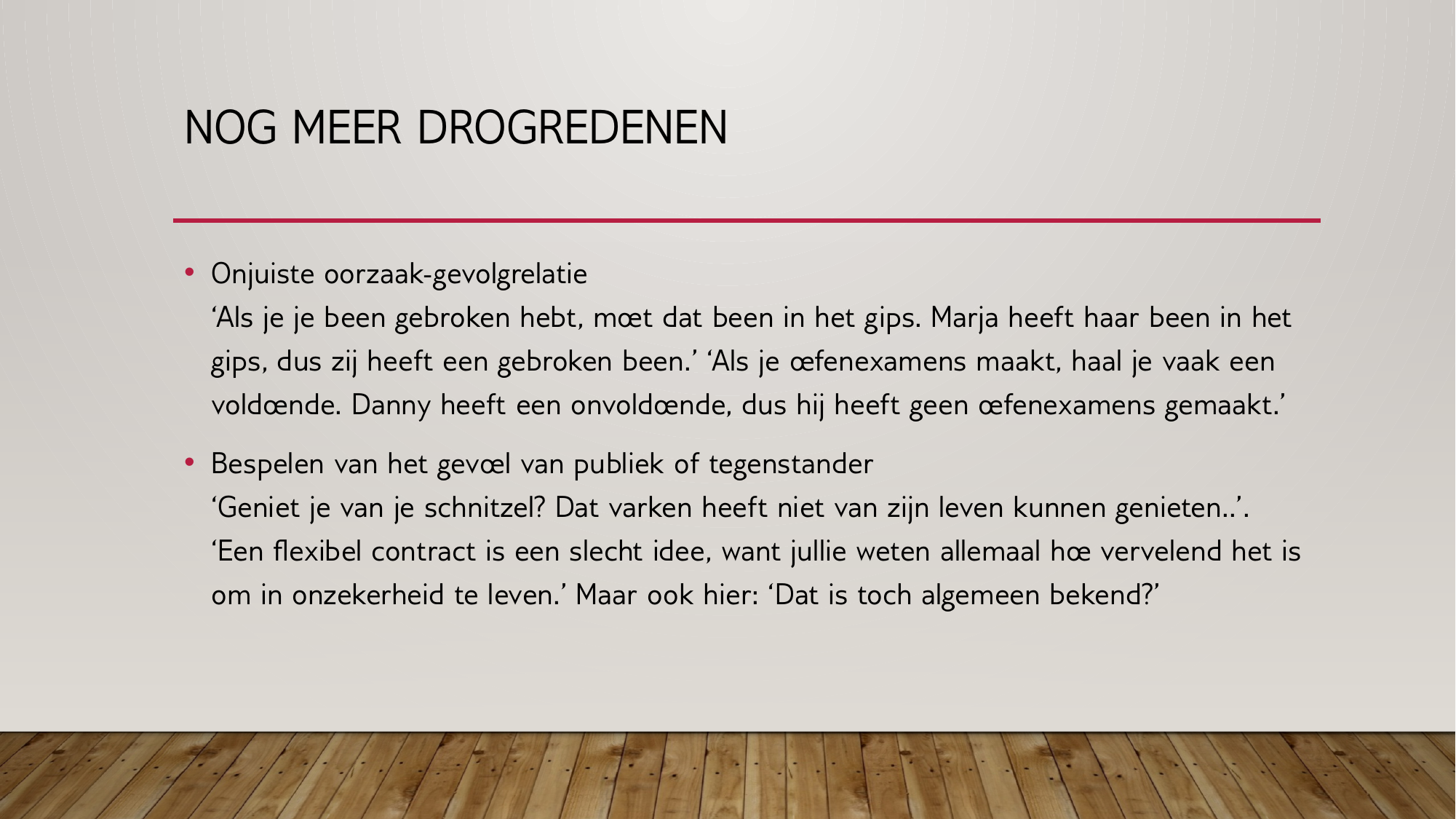

# Nog meer drogredenen
Onjuiste oorzaak-gevolgrelatie
‘Als je je been gebroken hebt, moet dat been in het gips. Marja heeft haar been in het gips, dus zij heeft een gebroken been.’ ‘Als je oefenexamens maakt, haal je vaak een voldoende. Danny heeft een onvoldoende, dus hij heeft geen oefenexamens gemaakt.’
Bespelen van het gevoel van publiek of tegenstander
‘Geniet je van je schnitzel? Dat varken heeft niet van zijn leven kunnen genieten..’. ‘Een flexibel contract is een slecht idee, want jullie weten allemaal hoe vervelend het is om in onzekerheid te leven.’ Maar ook hier: ‘Dat is toch algemeen bekend?’